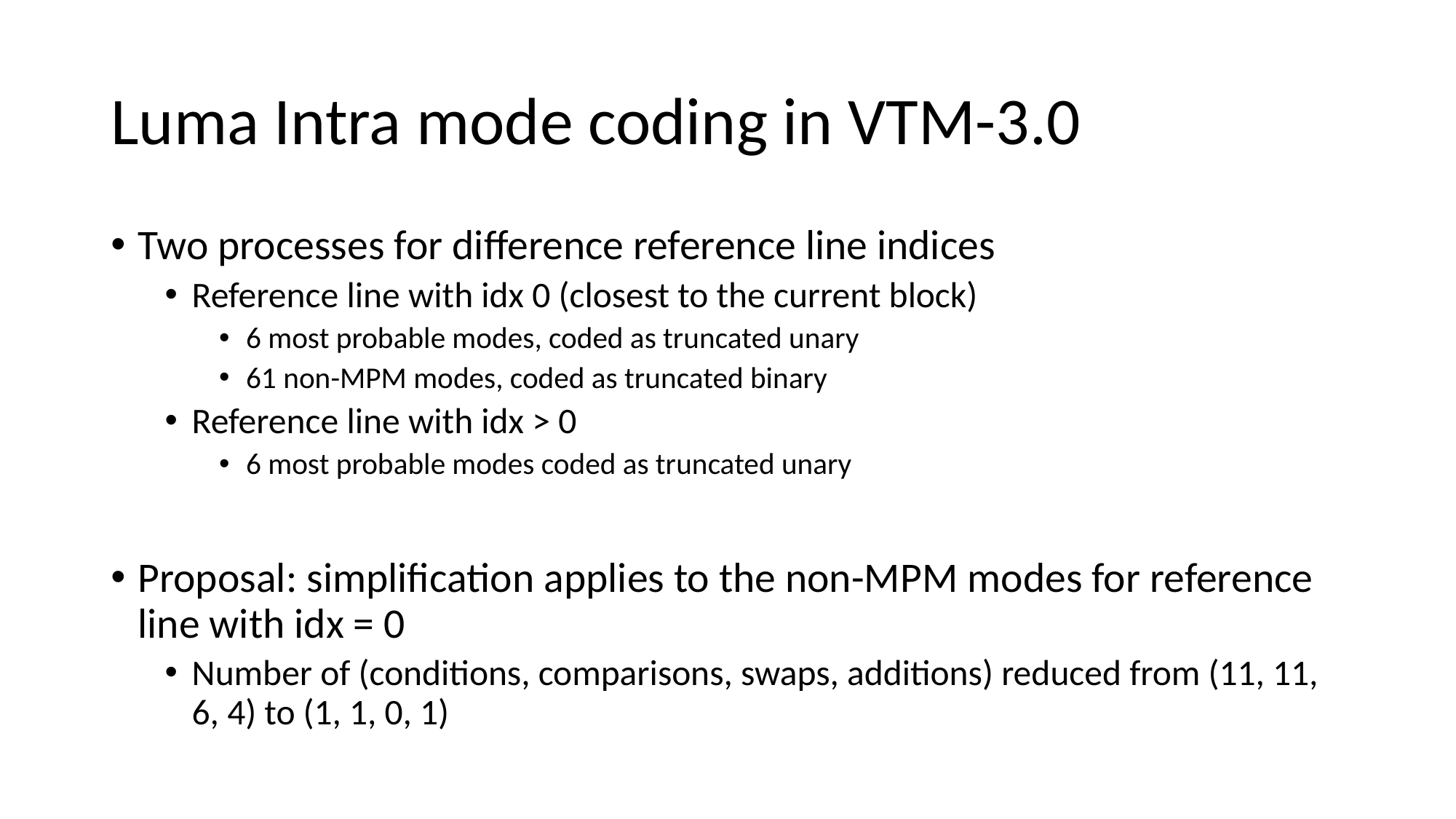

# Luma Intra mode coding in VTM-3.0
Two processes for difference reference line indices
Reference line with idx 0 (closest to the current block)
6 most probable modes, coded as truncated unary
61 non-MPM modes, coded as truncated binary
Reference line with idx > 0
6 most probable modes coded as truncated unary

Proposal: simplification applies to the non-MPM modes for reference line with idx = 0
Number of (conditions, comparisons, swaps, additions) reduced from (11, 11, 6, 4) to (1, 1, 0, 1)